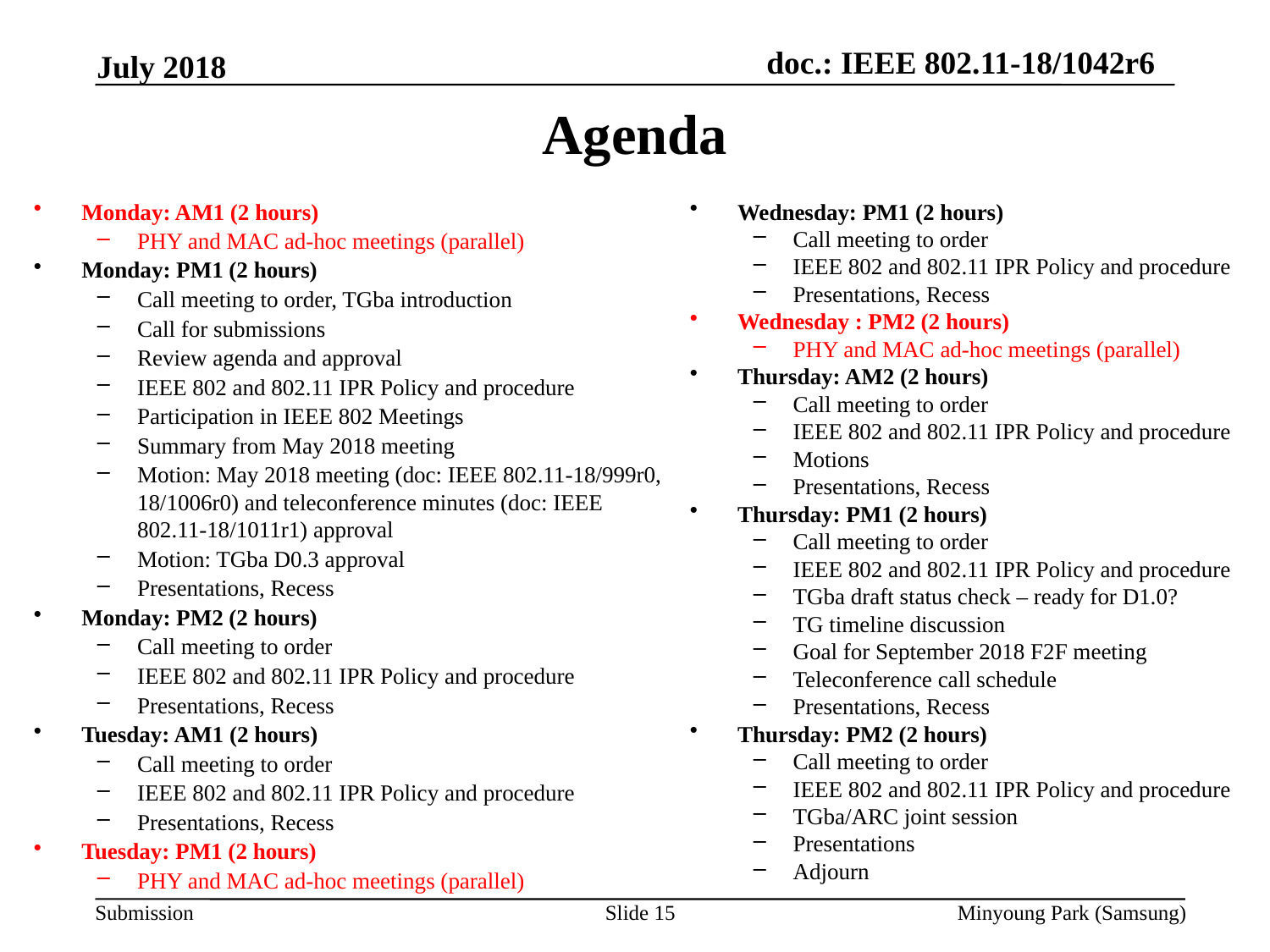

July 2018
# Agenda
Wednesday: PM1 (2 hours)
Call meeting to order
IEEE 802 and 802.11 IPR Policy and procedure
Presentations, Recess
Wednesday : PM2 (2 hours)
PHY and MAC ad-hoc meetings (parallel)
Thursday: AM2 (2 hours)
Call meeting to order
IEEE 802 and 802.11 IPR Policy and procedure
Motions
Presentations, Recess
Thursday: PM1 (2 hours)
Call meeting to order
IEEE 802 and 802.11 IPR Policy and procedure
TGba draft status check – ready for D1.0?
TG timeline discussion
Goal for September 2018 F2F meeting
Teleconference call schedule
Presentations, Recess
Thursday: PM2 (2 hours)
Call meeting to order
IEEE 802 and 802.11 IPR Policy and procedure
TGba/ARC joint session
Presentations
Adjourn
Monday: AM1 (2 hours)
PHY and MAC ad-hoc meetings (parallel)
Monday: PM1 (2 hours)
Call meeting to order, TGba introduction
Call for submissions
Review agenda and approval
IEEE 802 and 802.11 IPR Policy and procedure
Participation in IEEE 802 Meetings
Summary from May 2018 meeting
Motion: May 2018 meeting (doc: IEEE 802.11-18/999r0, 18/1006r0) and teleconference minutes (doc: IEEE 802.11-18/1011r1) approval
Motion: TGba D0.3 approval
Presentations, Recess
Monday: PM2 (2 hours)
Call meeting to order
IEEE 802 and 802.11 IPR Policy and procedure
Presentations, Recess
Tuesday: AM1 (2 hours)
Call meeting to order
IEEE 802 and 802.11 IPR Policy and procedure
Presentations, Recess
Tuesday: PM1 (2 hours)
PHY and MAC ad-hoc meetings (parallel)
Slide 15
Minyoung Park (Samsung)